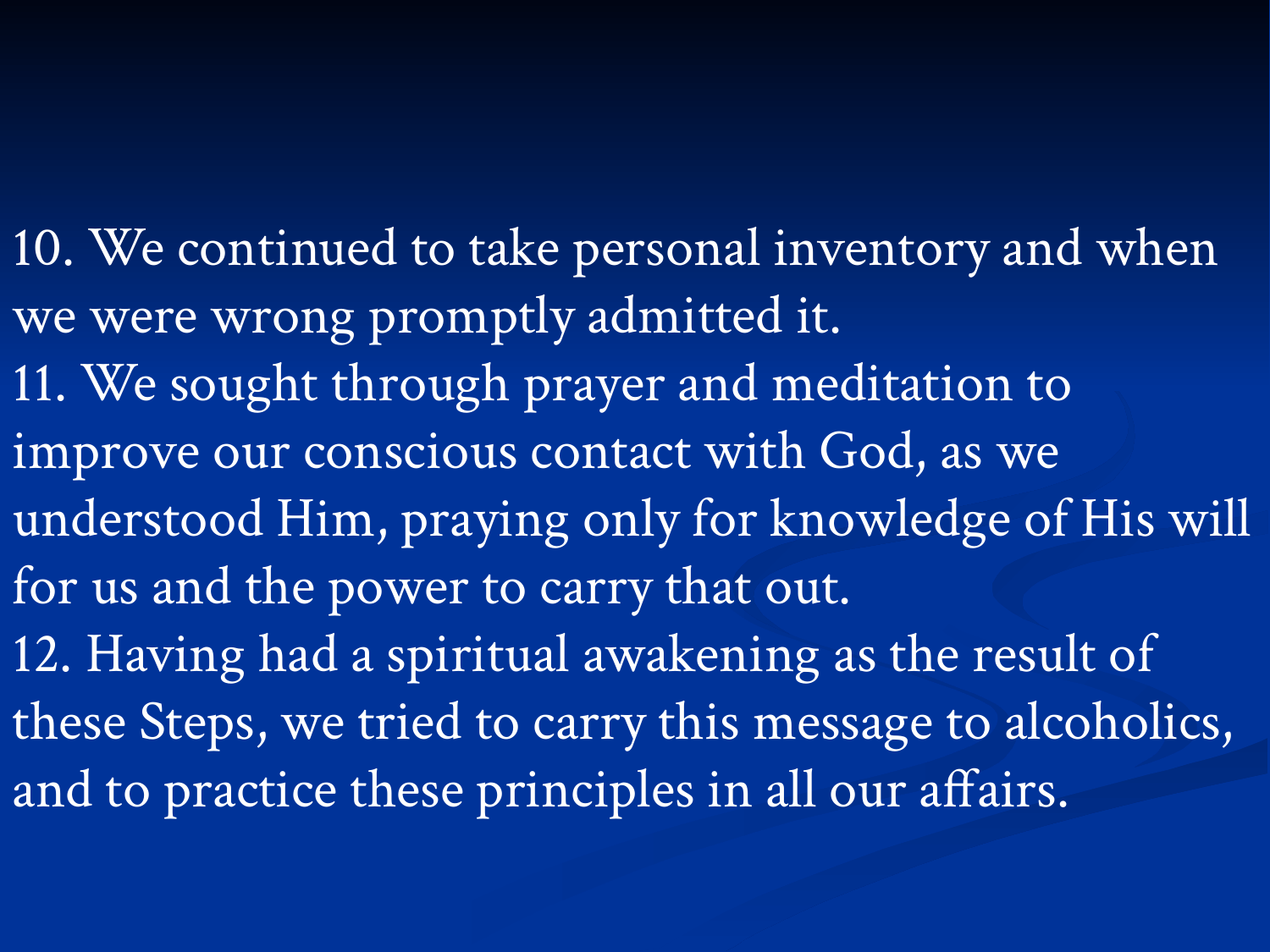

10. We continued to take personal inventory and when we were wrong promptly admitted it.
11. We sought through prayer and meditation to improve our conscious contact with God, as we understood Him, praying only for knowledge of His will for us and the power to carry that out.
12. Having had a spiritual awakening as the result of these Steps, we tried to carry this message to alcoholics, and to practice these principles in all our affairs.